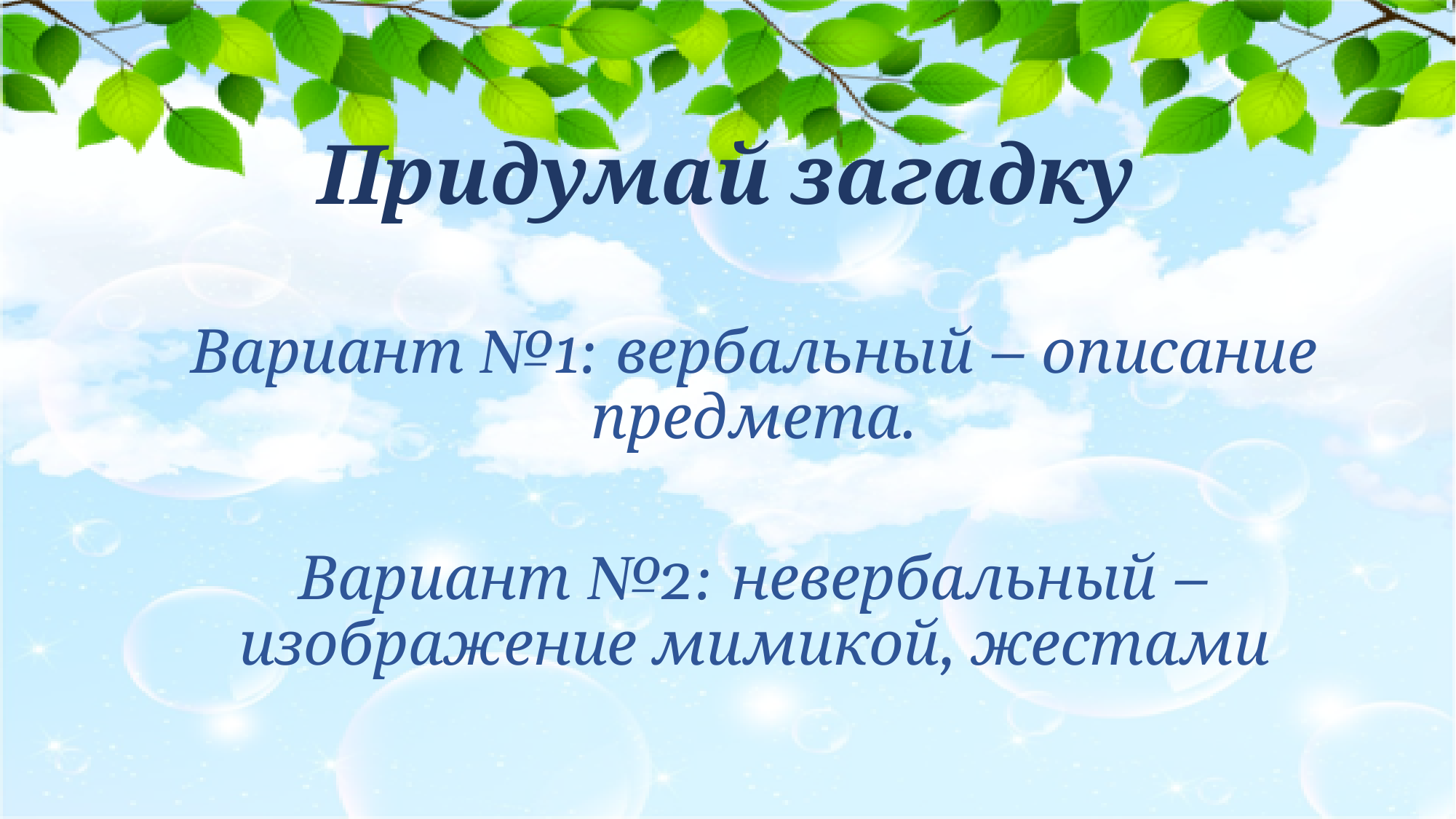

# Придумай загадку
Вариант №1: вербальный – описание предмета.

Вариант №2: невербальный – изображение мимикой, жестами